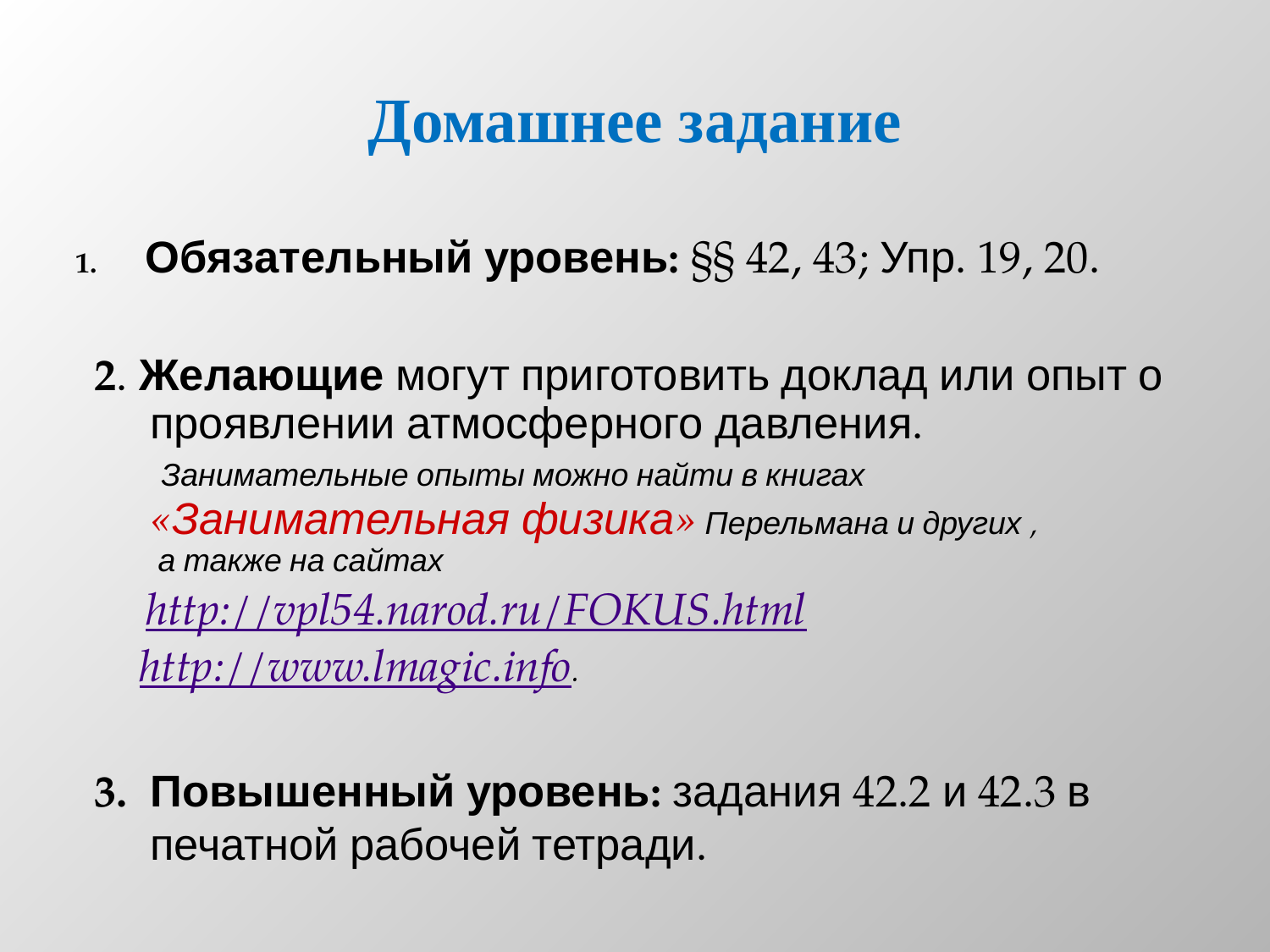

# Домашнее задание
Обязательный уровень: §§ 42, 43; Упр. 19, 20.

2. Желающие могут приготовить доклад или опыт о проявлении атмосферного давления.
 Занимательные опыты можно найти в книгах
«Занимательная физика» Перельмана и других ,
 а также на сайтах
      http://vpl54.narod.ru/FOKUS.html
    http://www.lmagic.info.

3.  Повышенный уровень: задания 42.2 и 42.3 в печатной рабочей тетради.